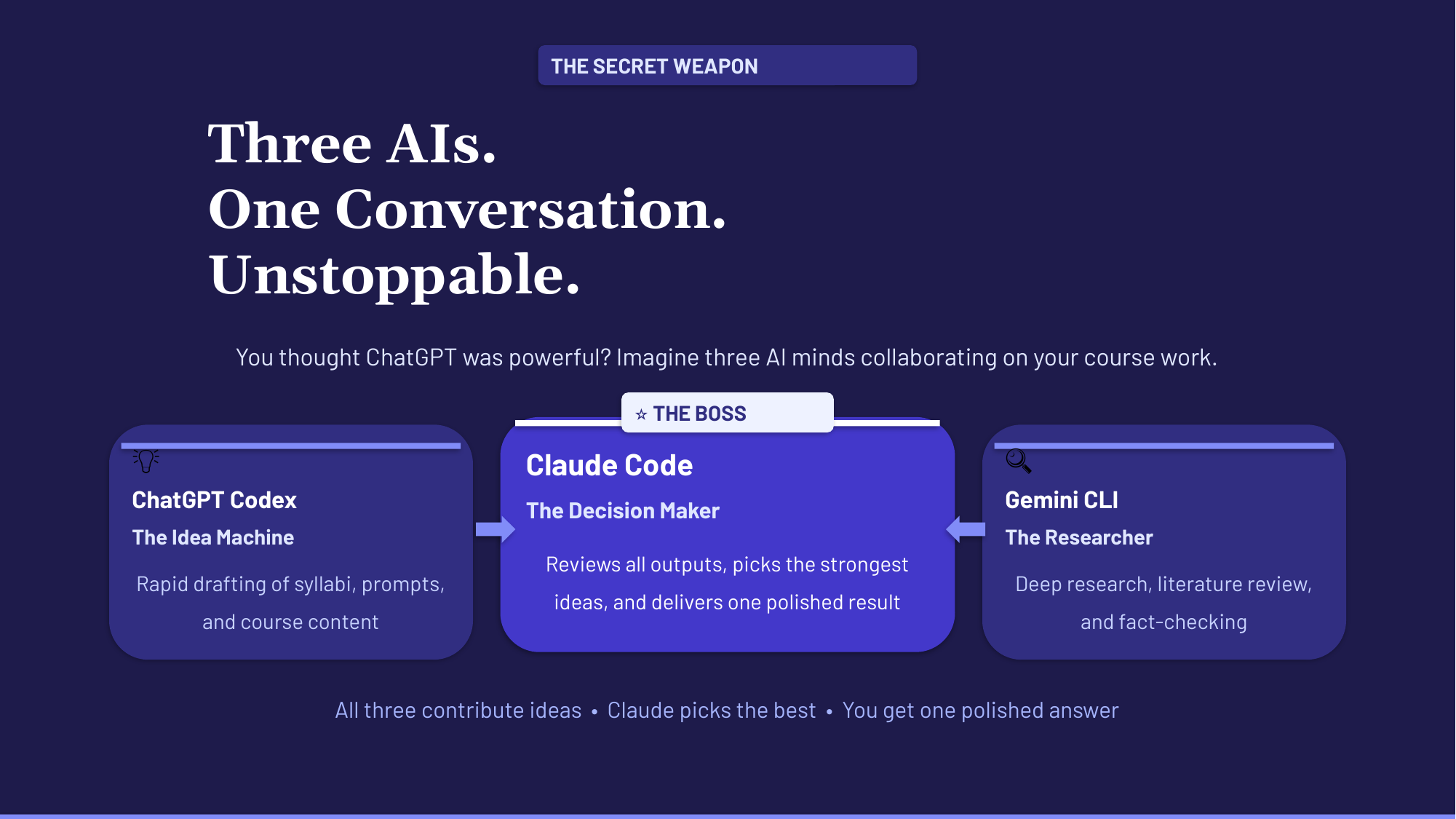

THE SECRET WEAPON
Three AIs.
One Conversation.
Unstoppable.
You thought ChatGPT was powerful? Imagine three AI minds collaborating on your course work.
⭐ THE BOSS

💡
🔍
Claude Code

ChatGPT Codex
Gemini CLI
The Decision Maker

The Idea Machine
The Researcher
Reviews all outputs, picks the strongest ideas, and delivers one polished result
Rapid drafting of syllabi, prompts, and course content
Deep research, literature review, and fact-checking
All three contribute ideas  •  Claude picks the best  •  You get one polished answer